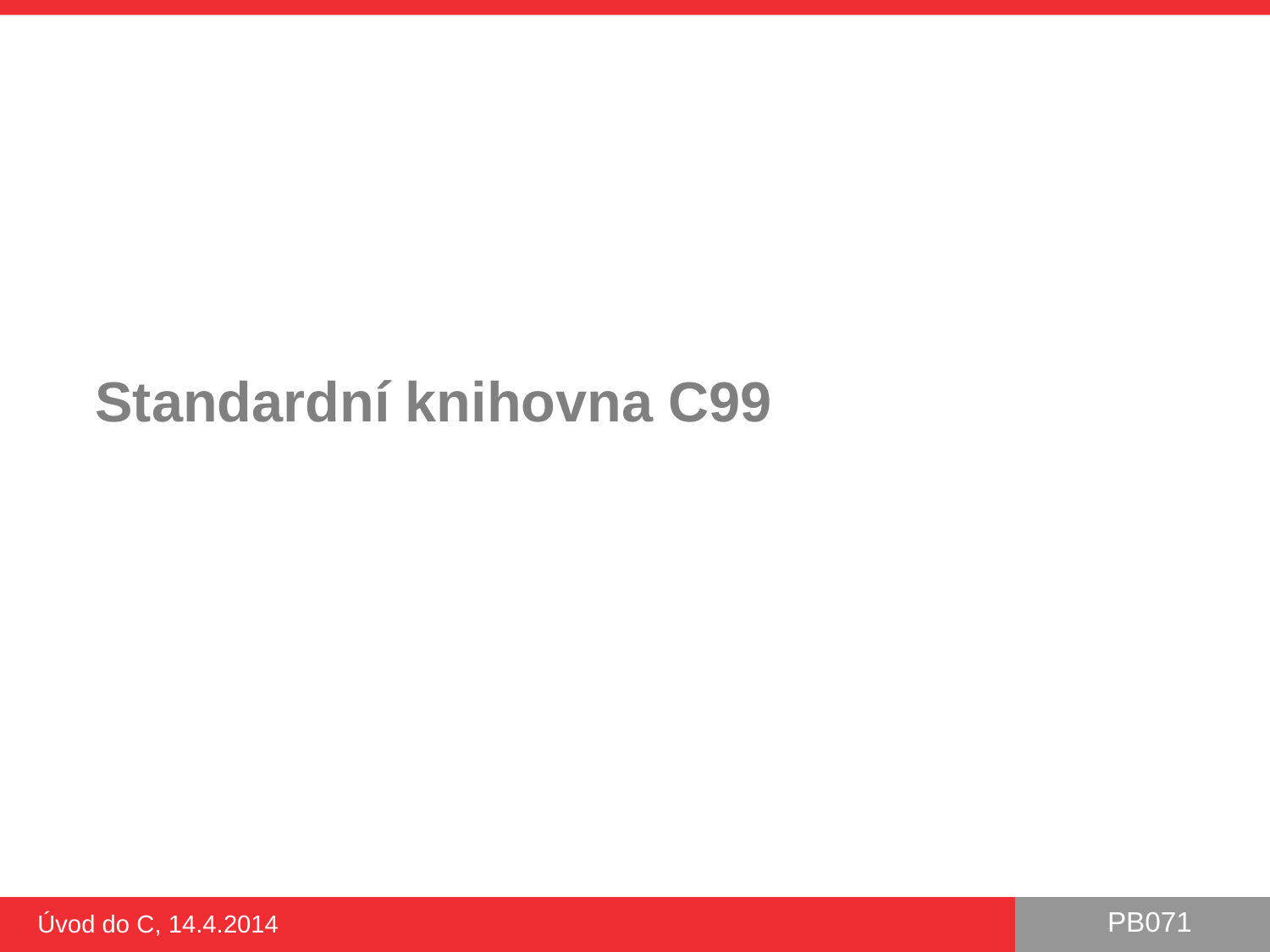

# Standardní knihovna C99
Úvod do C, 14.4.2014